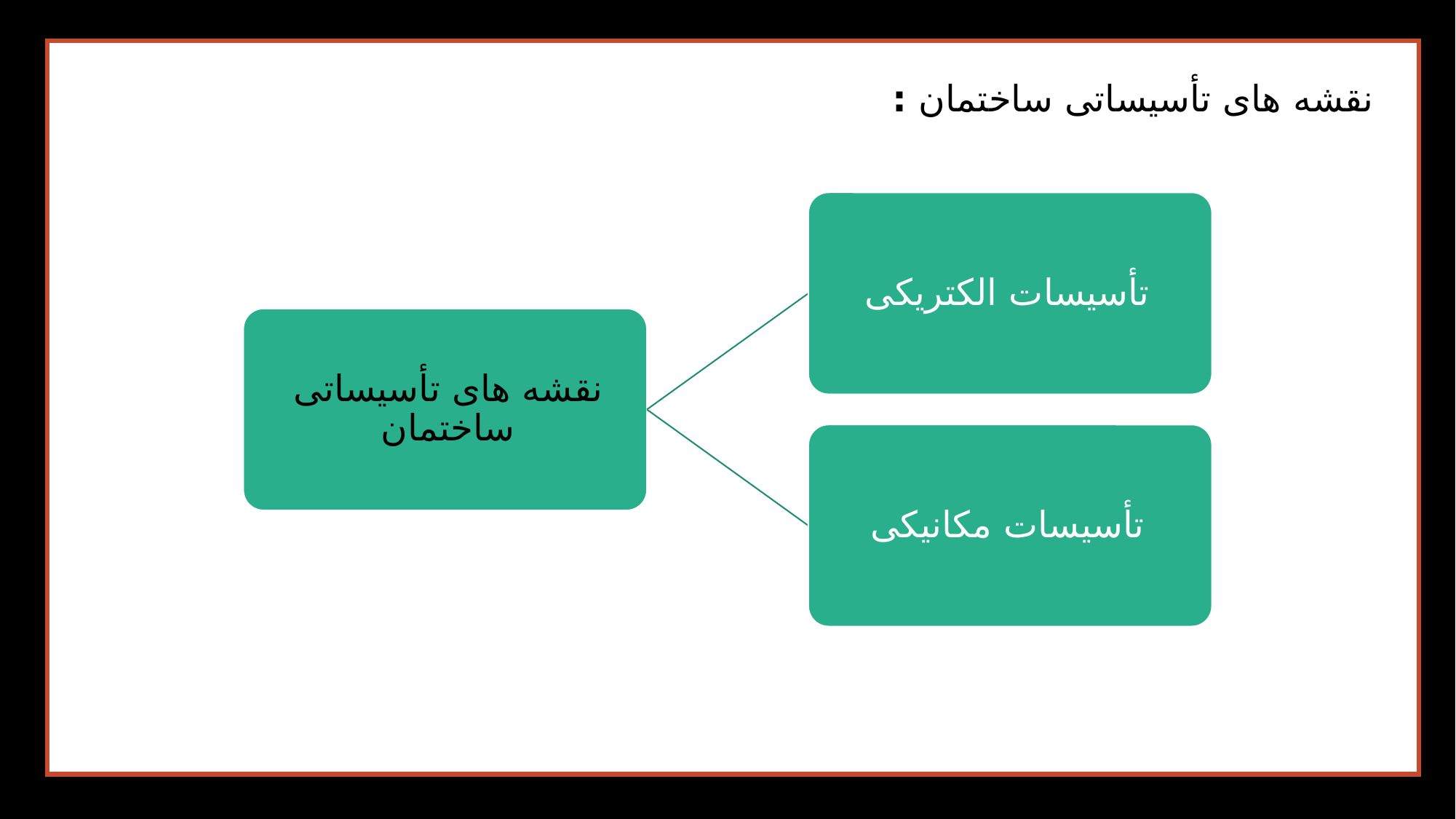

نقشه های تأسیساتی ساختمان :
نقشه های تأسیساتی ساختمان

تأسیسات الکتریکی

تأسیسات مکانیکی